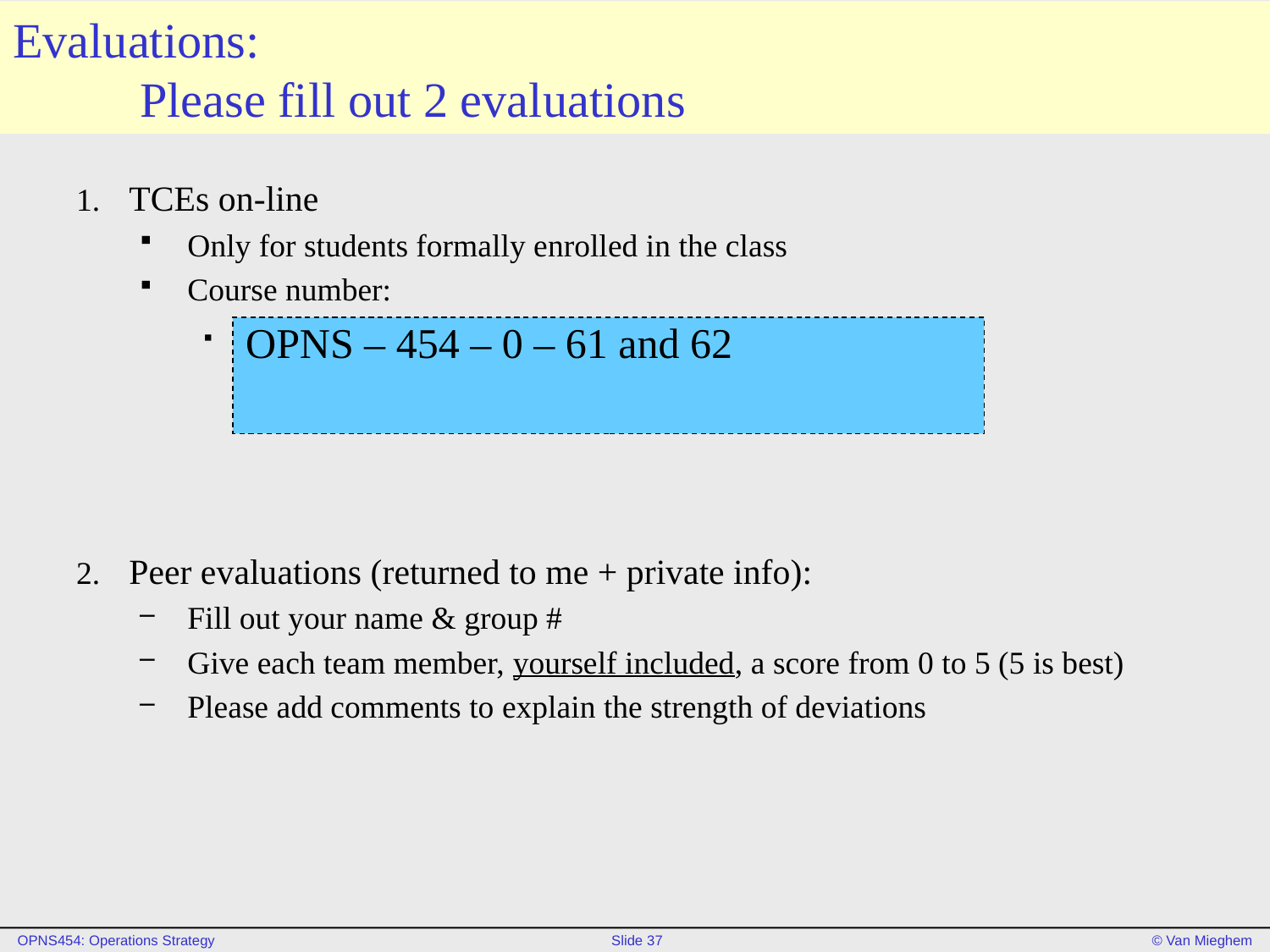

# Evaluations: Please fill out 2 evaluations
TCEs on-line
Only for students formally enrolled in the class
Course number:
OPNS – 454 – 0 – 61 and 62

Peer evaluations (returned to me + private info):
Fill out your name & group #
Give each team member, yourself included, a score from 0 to 5 (5 is best)
Please add comments to explain the strength of deviations